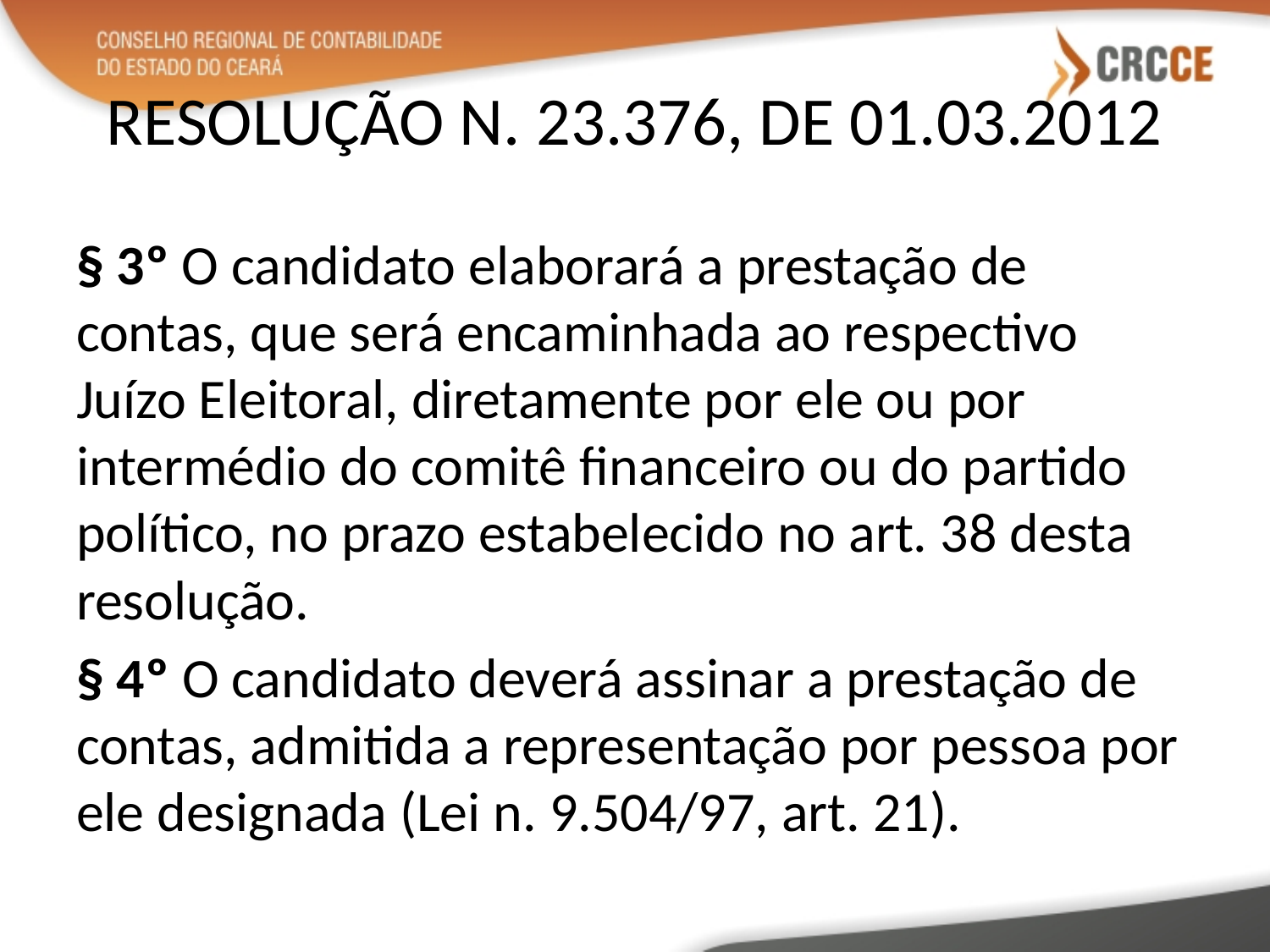

# RESOLUÇÃO N. 23.376, DE 01.03.2012
§ 3º O candidato elaborará a prestação de contas, que será encaminhada ao respectivo Juízo Eleitoral, diretamente por ele ou por intermédio do comitê financeiro ou do partido político, no prazo estabelecido no art. 38 desta resolução.
§ 4º O candidato deverá assinar a prestação de contas, admitida a representação por pessoa por ele designada (Lei n. 9.504/97, art. 21).